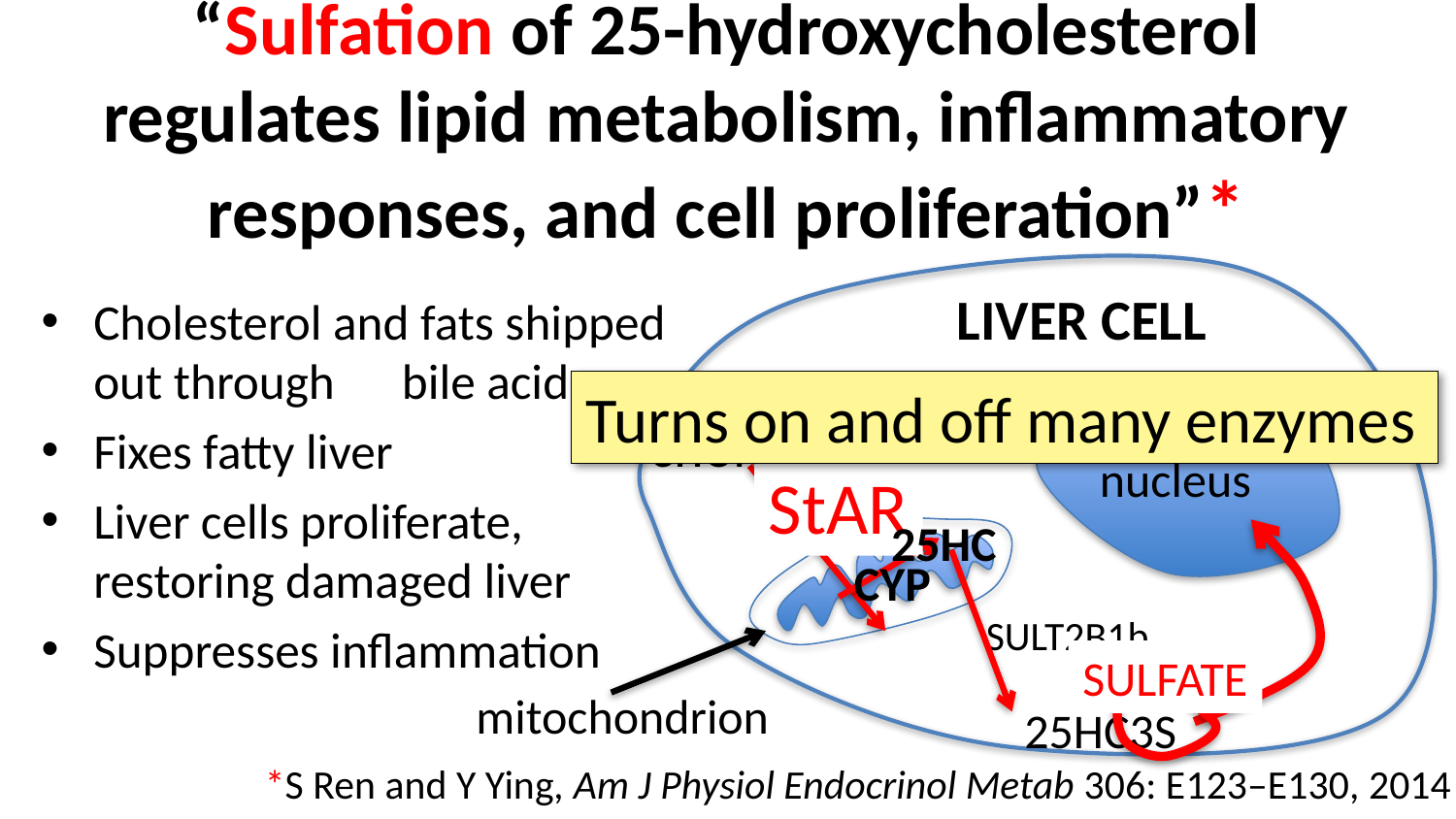

# “Sulfation of 25-hydroxycholesterol regulates lipid metabolism, inflammatory responses, and cell proliferation”*

LIVER CELL
Cholesterol and fats shipped out through      bile acids
Fixes fatty liver
Liver cells proliferate, restoring damaged liver
Suppresses inflammation
Turns on and off many enzymes

cholesterol

nucleus
StAR
StAR
25HC

CYP
SULT2B1b
SULFATE

mitochondrion
25HC3S
*S Ren and Y Ying, Am J Physiol Endocrinol Metab 306: E123–E130, 2014